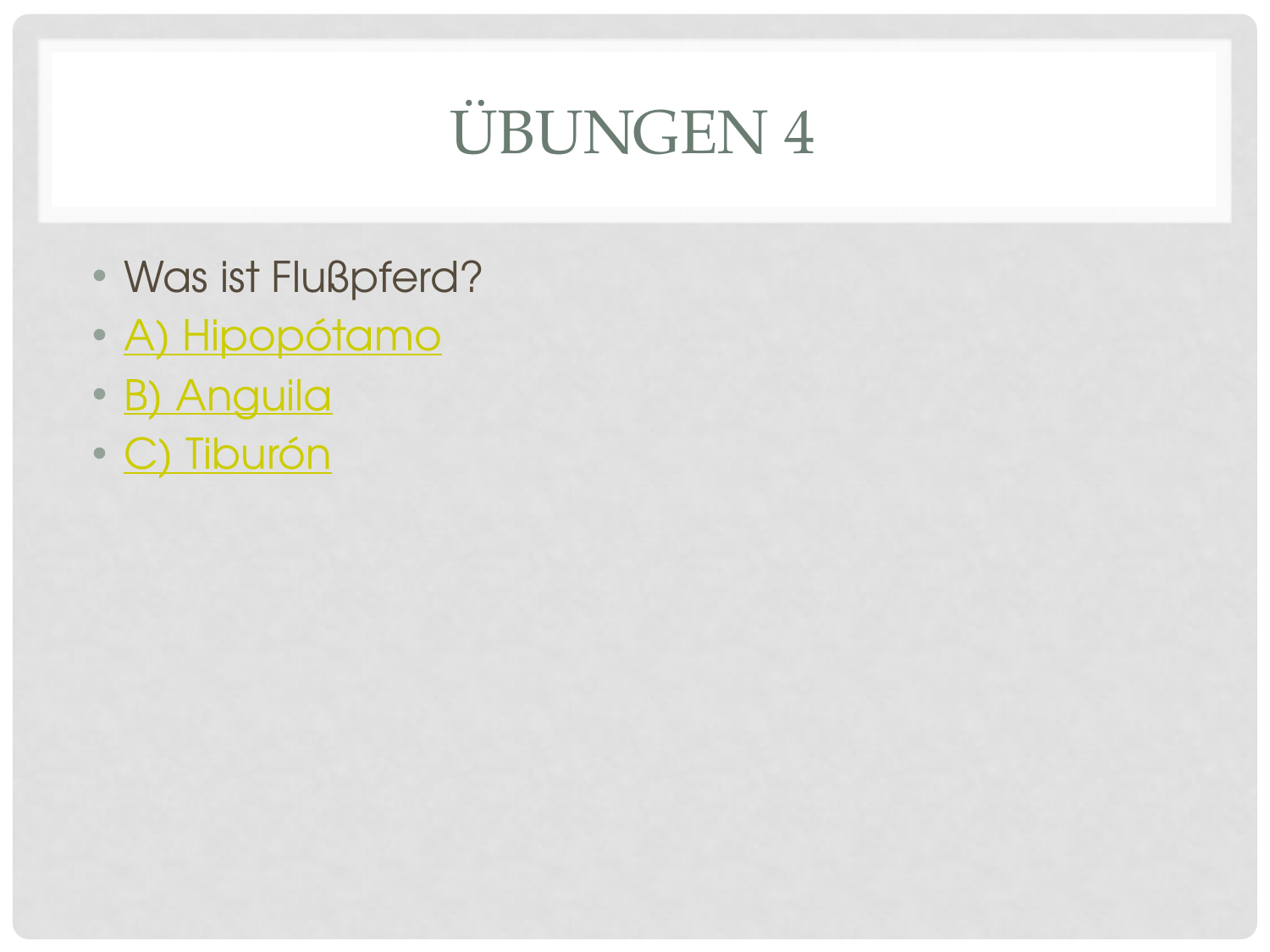

# Übungen 4
Was ist Flußpferd?
A) Hipopótamo
B) Anguila
C) Tiburón